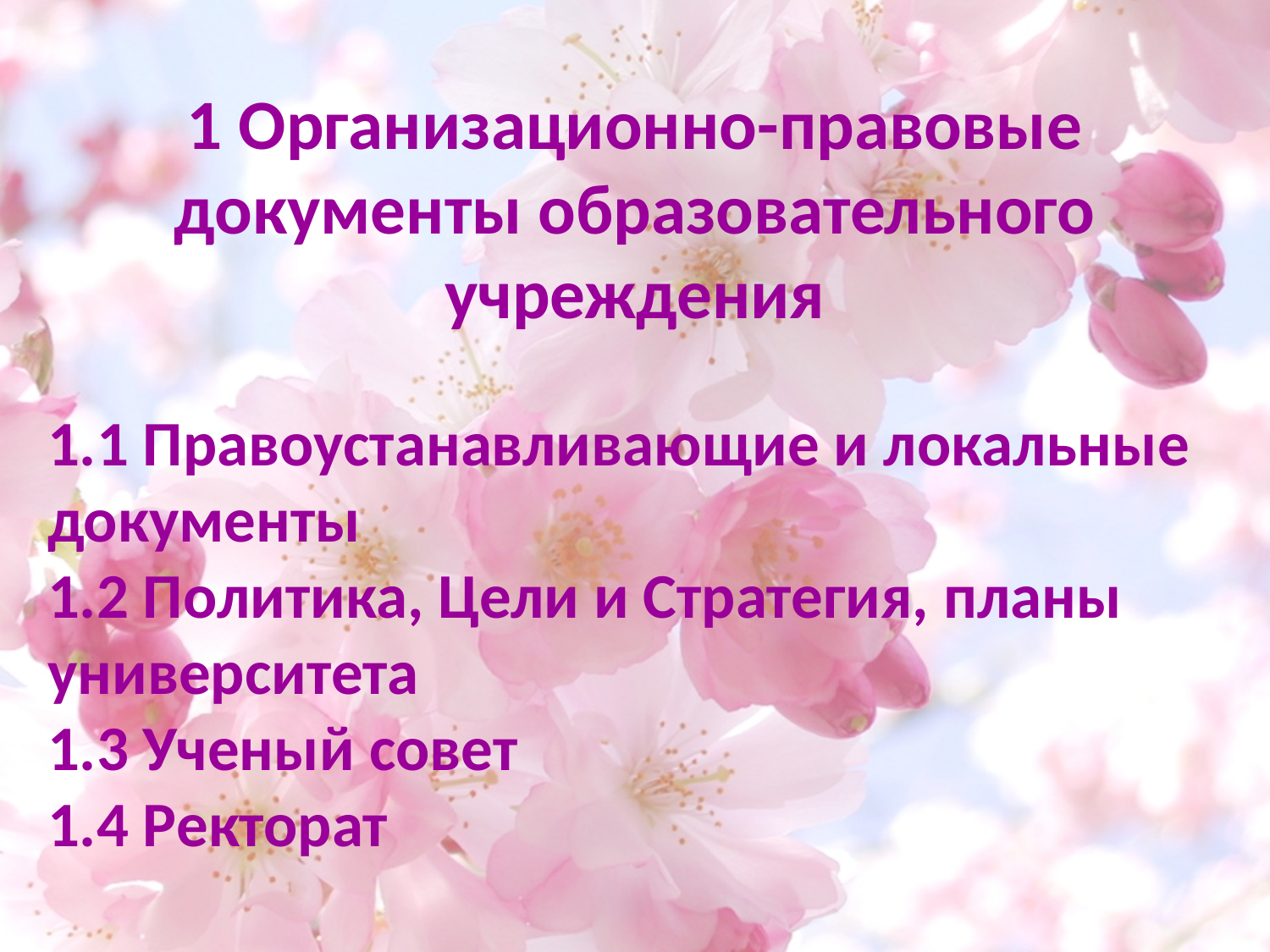

# 1 Организационно-правовые документы образовательного учреждения
1.1 Правоустанавливающие и локальные документы
1.2 Политика, Цели и Стратегия, планы университета
1.3 Ученый совет
1.4 Ректорат